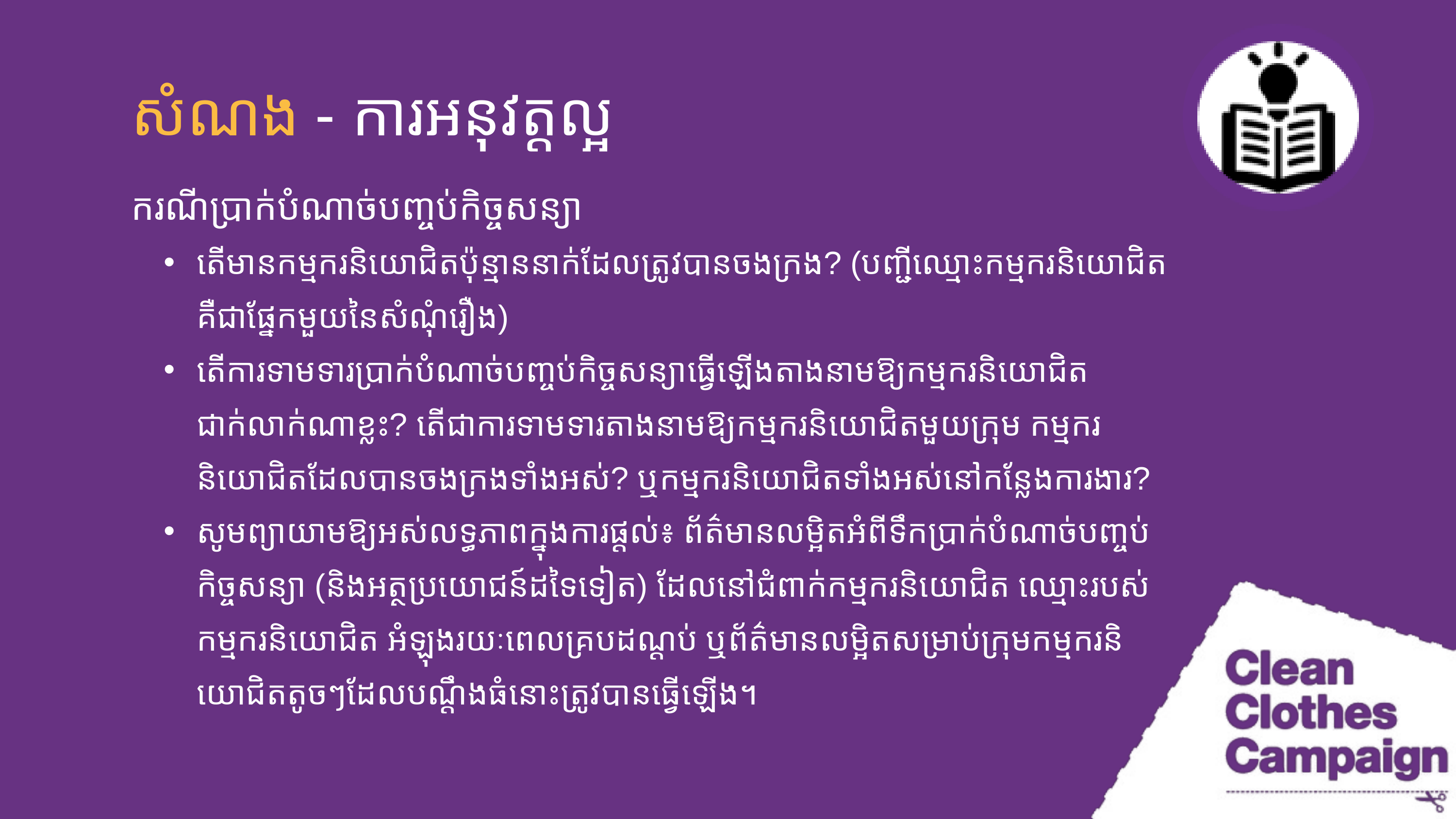

សំណង - ការអនុវត្តល្អ​
ករណី​ប្រាក់បំណាច់បញ្ចប់កិច្ចសន្យា ​
តើ​មាន​កម្មករនិយោជិតប៉ុន្មាននាក់ដែលត្រូវបានចងក្រង? (បញ្ជីឈ្មោះ​កម្មករនិយោជិត​គឺជា​ផ្នែកមួយនៃសំណុំរឿង)
តើការទាមទារប្រាក់បំណាច់បញ្ចប់កិច្ចសន្យាធ្វើឡើងតាងនាមឱ្យកម្មករនិយោជិតជាក់លាក់ណាខ្លះ? តើជាការទាមទារតាងនាមឱ្យកម្មករនិយោជិតមួយក្រុម កម្មករនិយោជិតដែលបានចងក្រងទាំងអស់? ឬកម្មករនិយោជិតទាំងអស់នៅកន្លែងការងារ?
សូមព្យាយាមឱ្យអស់លទ្ធភាពក្នុងការផ្ដល់៖ ព័ត៌មានលម្អិតអំពីទឹកប្រាក់បំណាច់បញ្ចប់កិច្ចសន្យា (និងអត្ថប្រយោជន៍ដទៃទៀត) ដែលនៅជំពាក់កម្មករនិយោជិត ឈ្មោះរបស់កម្មករនិយោជិត អំឡុងរយៈពេលគ្របដណ្ដប់ ឬព័ត៌មានលម្អិតសម្រាប់ក្រុមកម្មករនិយោជិតតូចៗដែលបណ្ដឹងធំនោះត្រូវបានធ្វើឡើង។